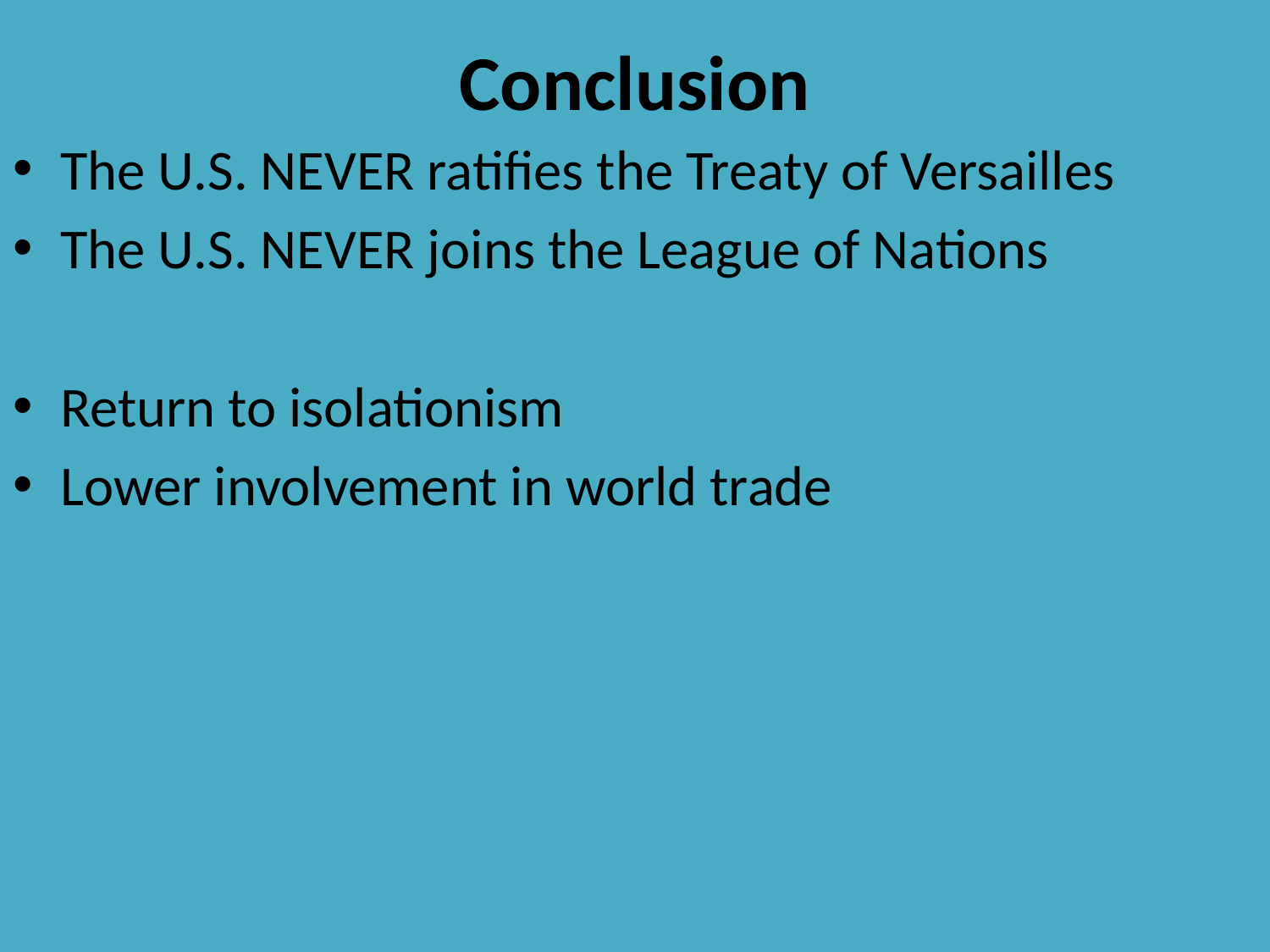

# Conclusion
The U.S. NEVER ratifies the Treaty of Versailles
The U.S. NEVER joins the League of Nations

Return to isolationism
Lower involvement in world trade